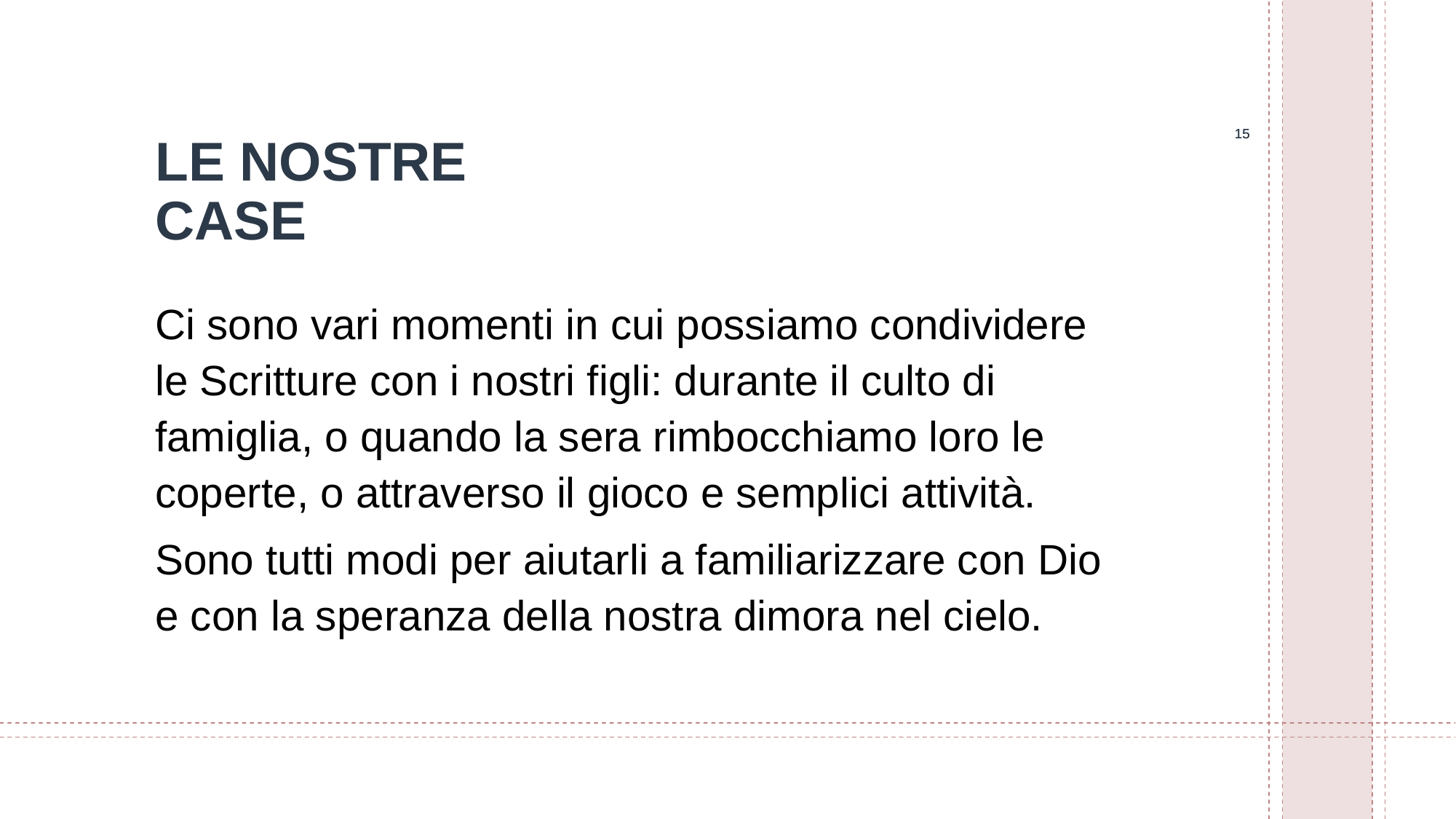

15
15
# LE NOSTRE CASE
Ci sono vari momenti in cui possiamo condividere le Scritture con i nostri figli: durante il culto di famiglia, o quando la sera rimbocchiamo loro le coperte, o attraverso il gioco e semplici attività.
Sono tutti modi per aiutarli a familiarizzare con Dio e con la speranza della nostra dimora nel cielo.